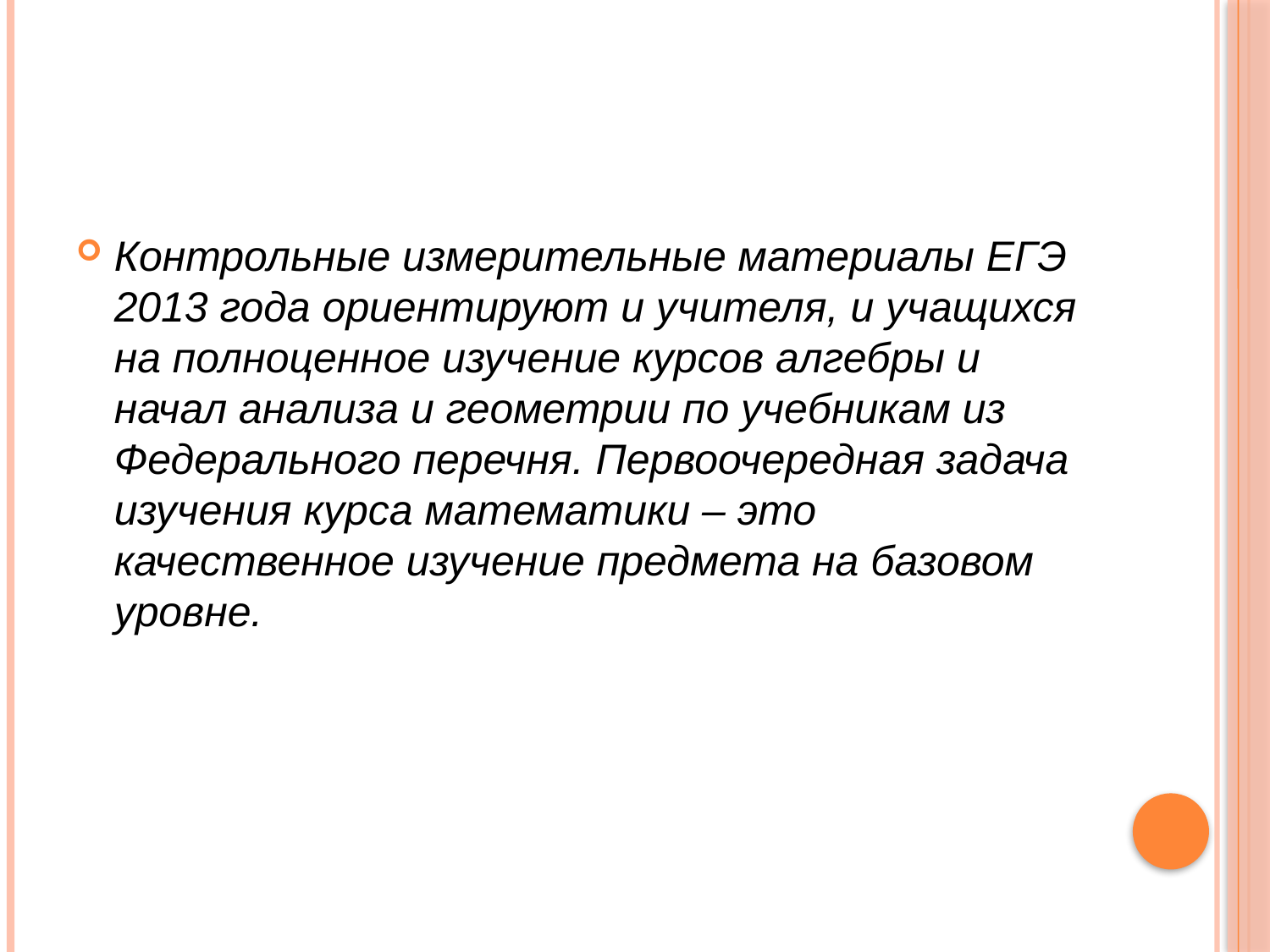

#
Контрольные измерительные материалы ЕГЭ 2013 года ориентируют и учителя, и учащихся на полноценное изучение курсов алгебры и начал анализа и геометрии по учебникам из Федерального перечня. Первоочередная задача изучения курса математики – это качественное изучение предмета на базовом уровне.